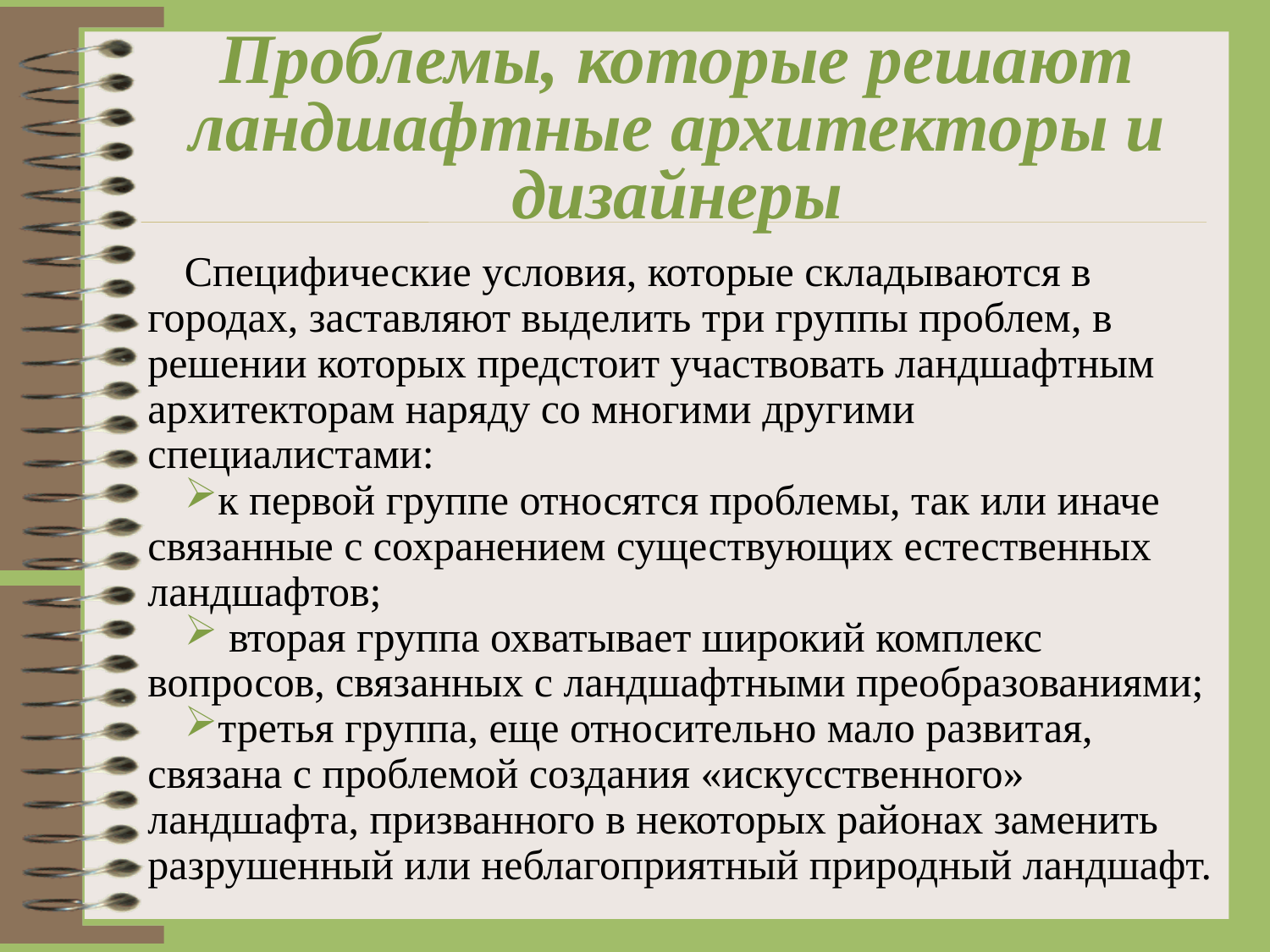

# Проблемы, которые решают ландшафтные архитекторы и дизайнеры
Специфические условия, которые складываются в городах, заставляют выделить три группы проблем, в решении которых предстоит участвовать ландшафтным архитекторам наряду со многими другими специалистами:
к первой группе относятся проблемы, так или иначе связанные с сохранением существующих естественных ландшафтов;
 вторая группа охватывает широкий комплекс вопросов, связанных с ландшафтными преобразованиями;
третья группа, еще относительно мало развитая, связана с проблемой создания «искусственного» ландшафта, призванного в некоторых районах заменить разрушенный или неблагоприятный природный ландшафт.